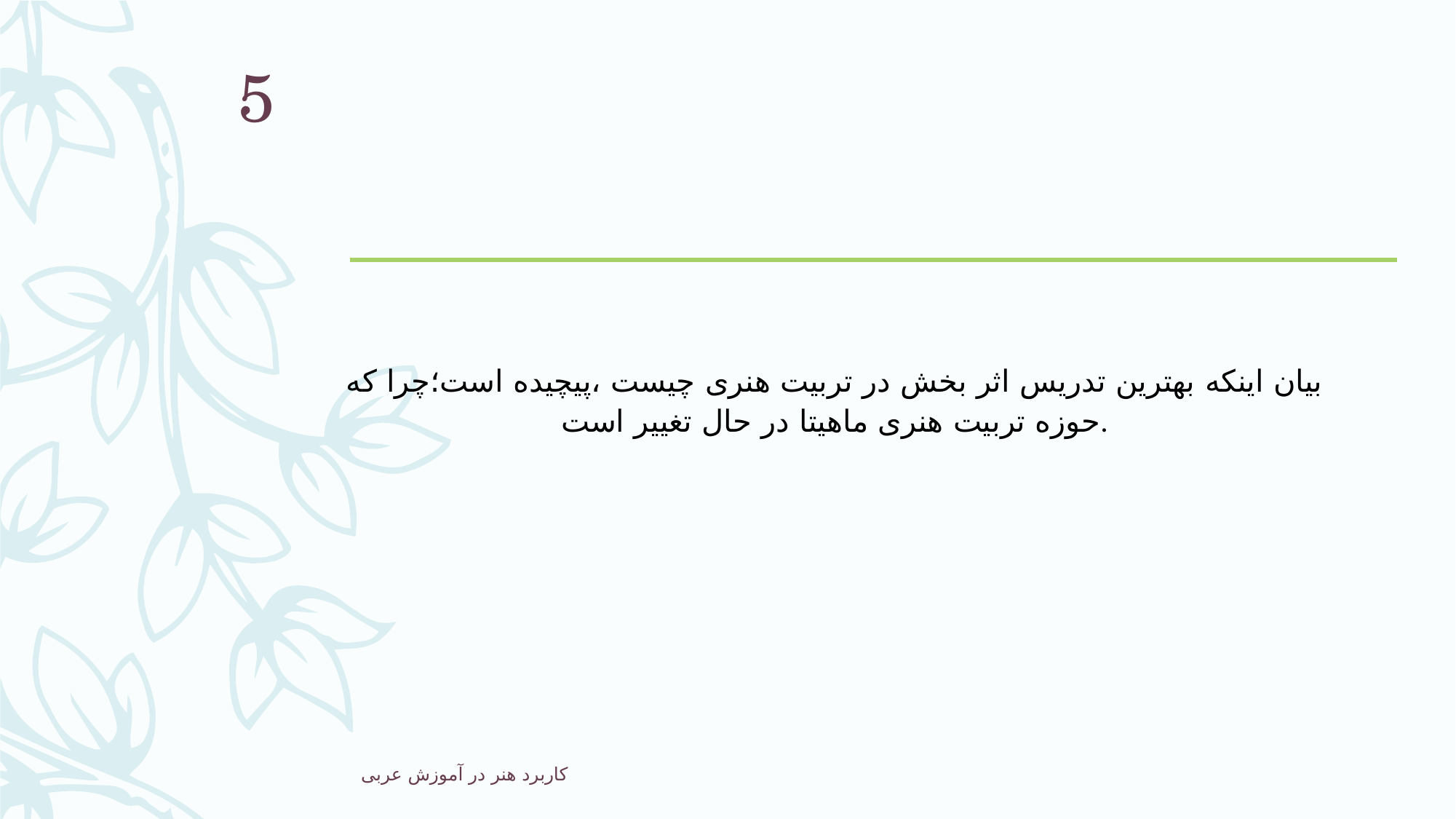

5
بیان اینکه بهترین تدریس اثر بخش در تربیت هنری چیست ،پیچیده است؛چرا که حوزه تربیت هنری ماهیتا در حال تغییر است.
کاربرد هنر در آموزش عربی